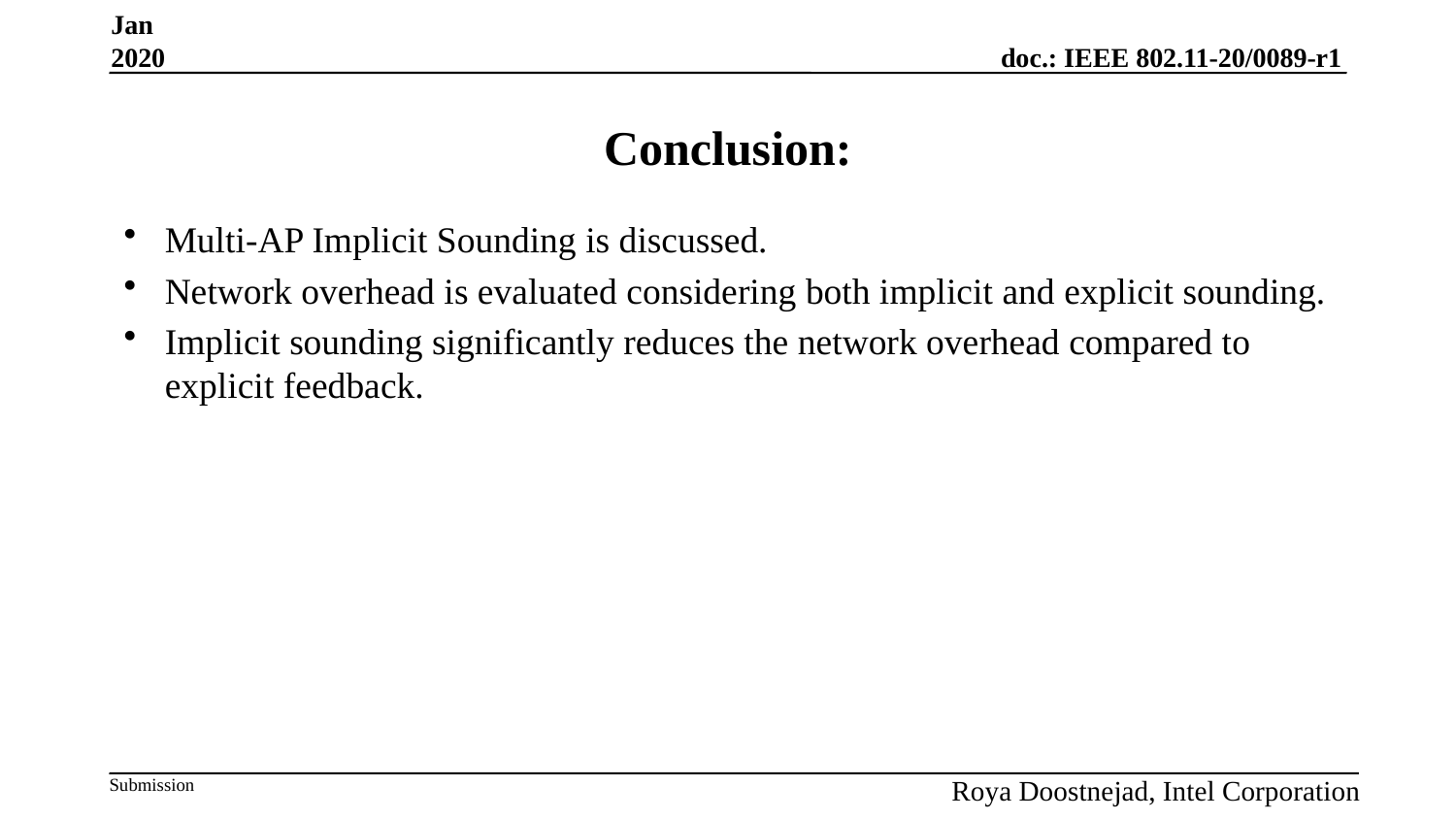

Jan 2020
# Conclusion:
Multi-AP Implicit Sounding is discussed.
Network overhead is evaluated considering both implicit and explicit sounding.
Implicit sounding significantly reduces the network overhead compared to explicit feedback.

Roya Doostnejad, Intel Corporation